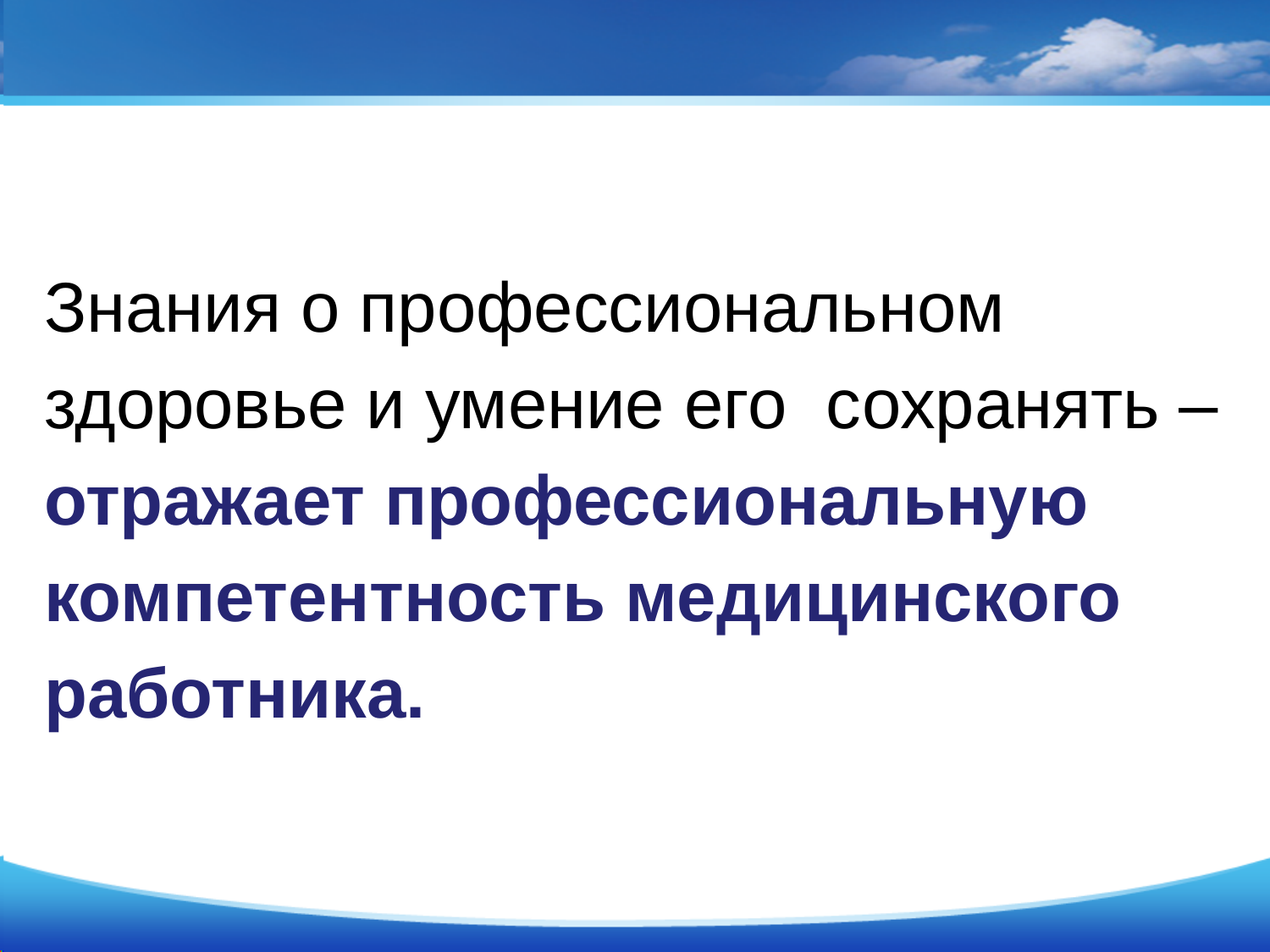

Знания о профессиональном здоровье и умение его  сохранять – отражает профессиональную компетентность медицинского работника.